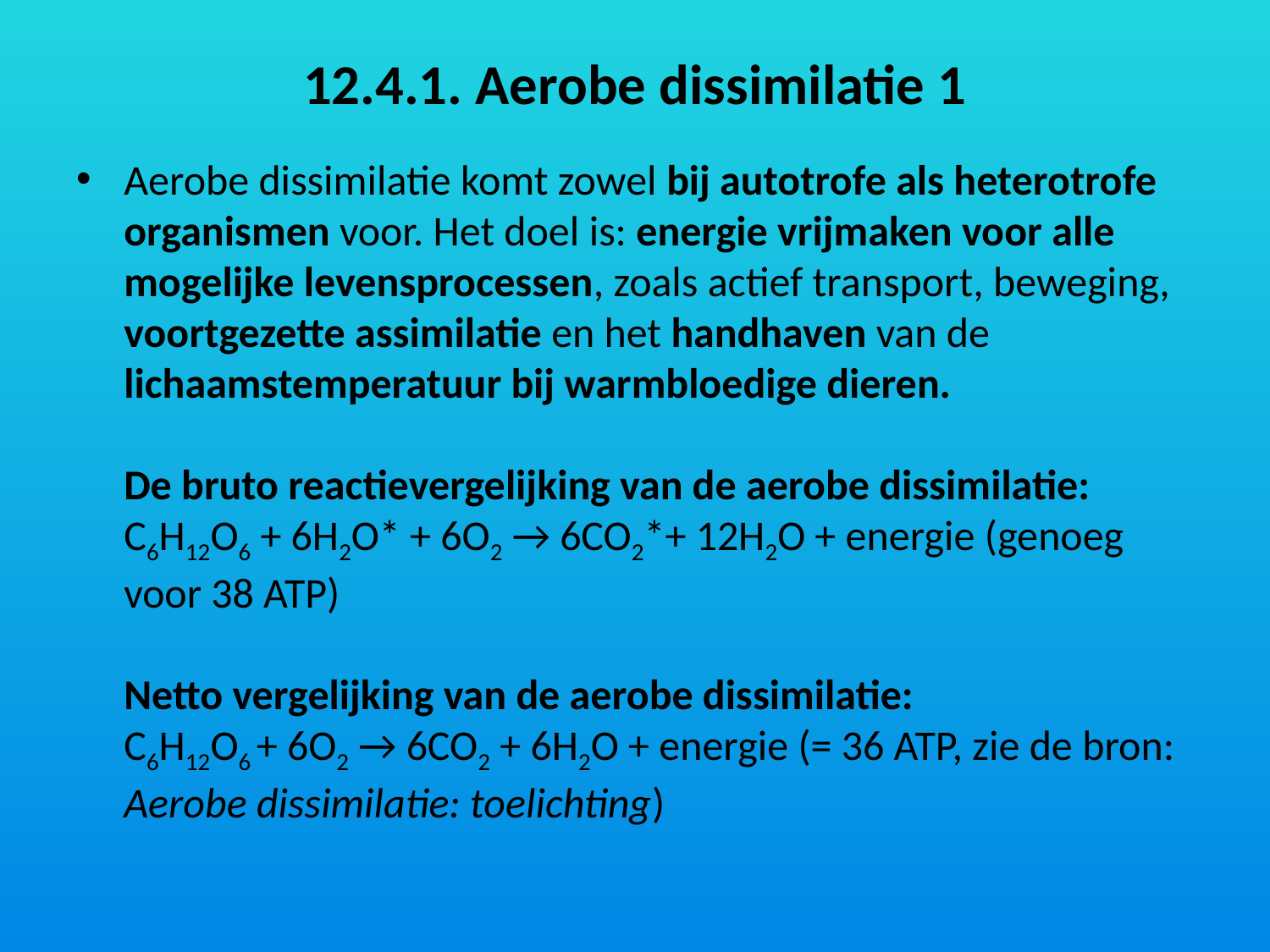

# 12.4.1. Aerobe dissimilatie 1
Aerobe dissimilatie komt zowel bij autotrofe als heterotrofe organismen voor. Het doel is: energie vrijmaken voor alle mogelijke levensprocessen, zoals actief transport, beweging, voortgezette assimilatie en het handhaven van de lichaamstemperatuur bij warmbloedige dieren.
De bruto reactievergelijking van de aerobe dissimilatie:
C6H12O6 + 6H2O* + 6O2 → 6CO2*+ 12H2O + energie (genoeg voor 38 ATP)
Netto vergelijking van de aerobe dissimilatie:
C6H12O6 + 6O2 → 6CO2 + 6H2O + energie (= 36 ATP, zie de bron: Aerobe dissimilatie: toelichting)